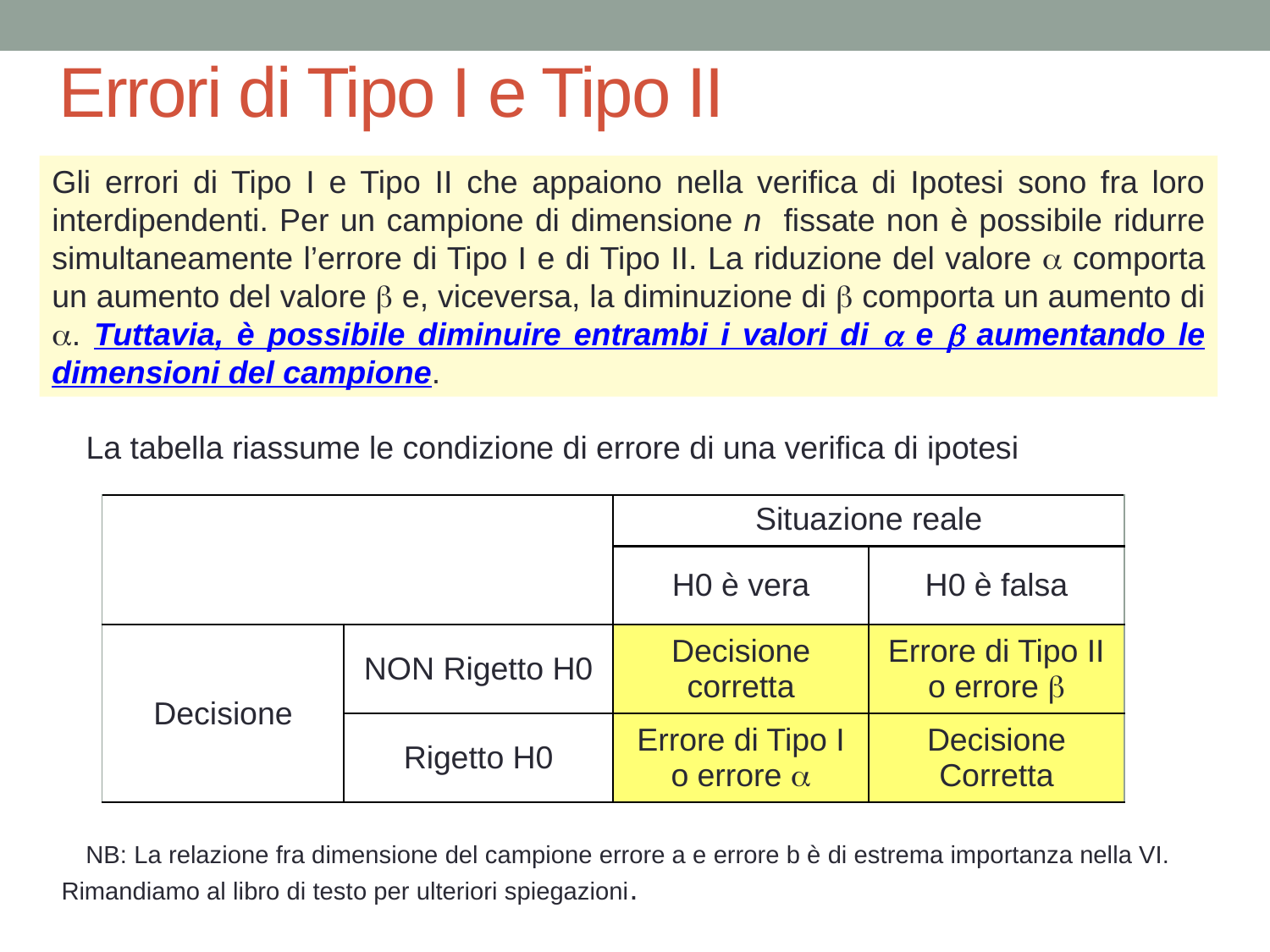

# Errori di Tipo I e Tipo II
Gli errori di Tipo I e Tipo II che appaiono nella verifica di Ipotesi sono fra loro interdipendenti. Per un campione di dimensione n  fissate non è possibile ridurre simultaneamente l’errore di Tipo I e di Tipo II. La riduzione del valore α comporta un aumento del valore β e, viceversa, la diminuzione di β comporta un aumento di α. Tuttavia, è possibile diminuire entrambi i valori di α e β aumentando le dimensioni del campione.
La tabella riassume le condizione di errore di una verifica di ipotesi
|  |  | Situazione reale |  |
| --- | --- | --- | --- |
|  |  | H0 è vera | H0 è falsa |
| Decisione | NON Rigetto H0 | Decisione corretta | Errore di Tipo II o errore β |
|  | Rigetto H0 | Errore di Tipo I o errore α | Decisione Corretta |
NB: La relazione fra dimensione del campione errore a e errore b è di estrema importanza nella VI. Rimandiamo al libro di testo per ulteriori spiegazioni.